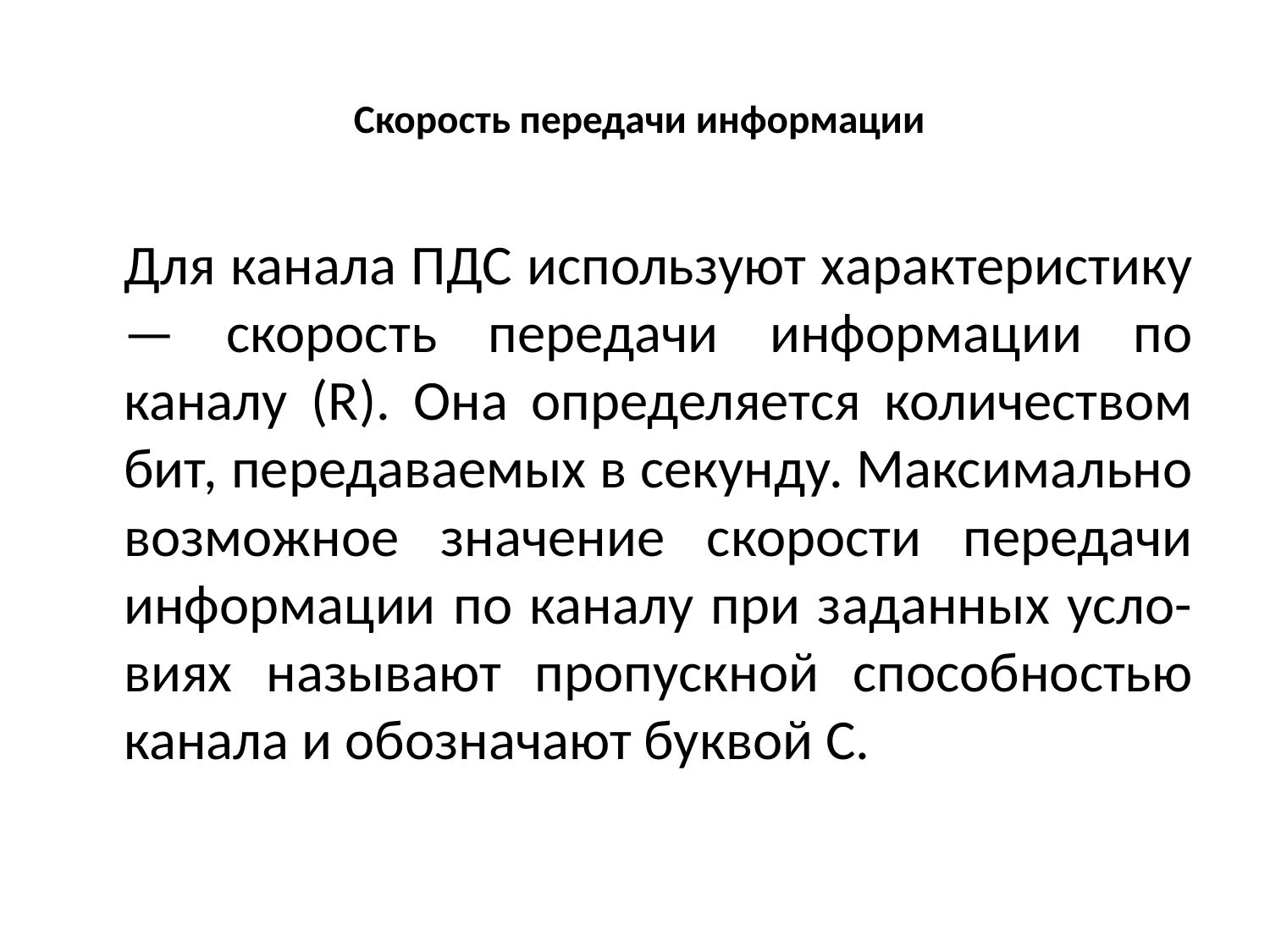

# Скорость передачи информации
	Для канала ПДС используют характеристику — скорость передачи информации по каналу (R). Она определяется количеством бит, передаваемых в секунду. Максимально возможное значение скорости передачи информации по каналу при заданных усло- виях называют пропускной способностью канала и обозначают буквой С.